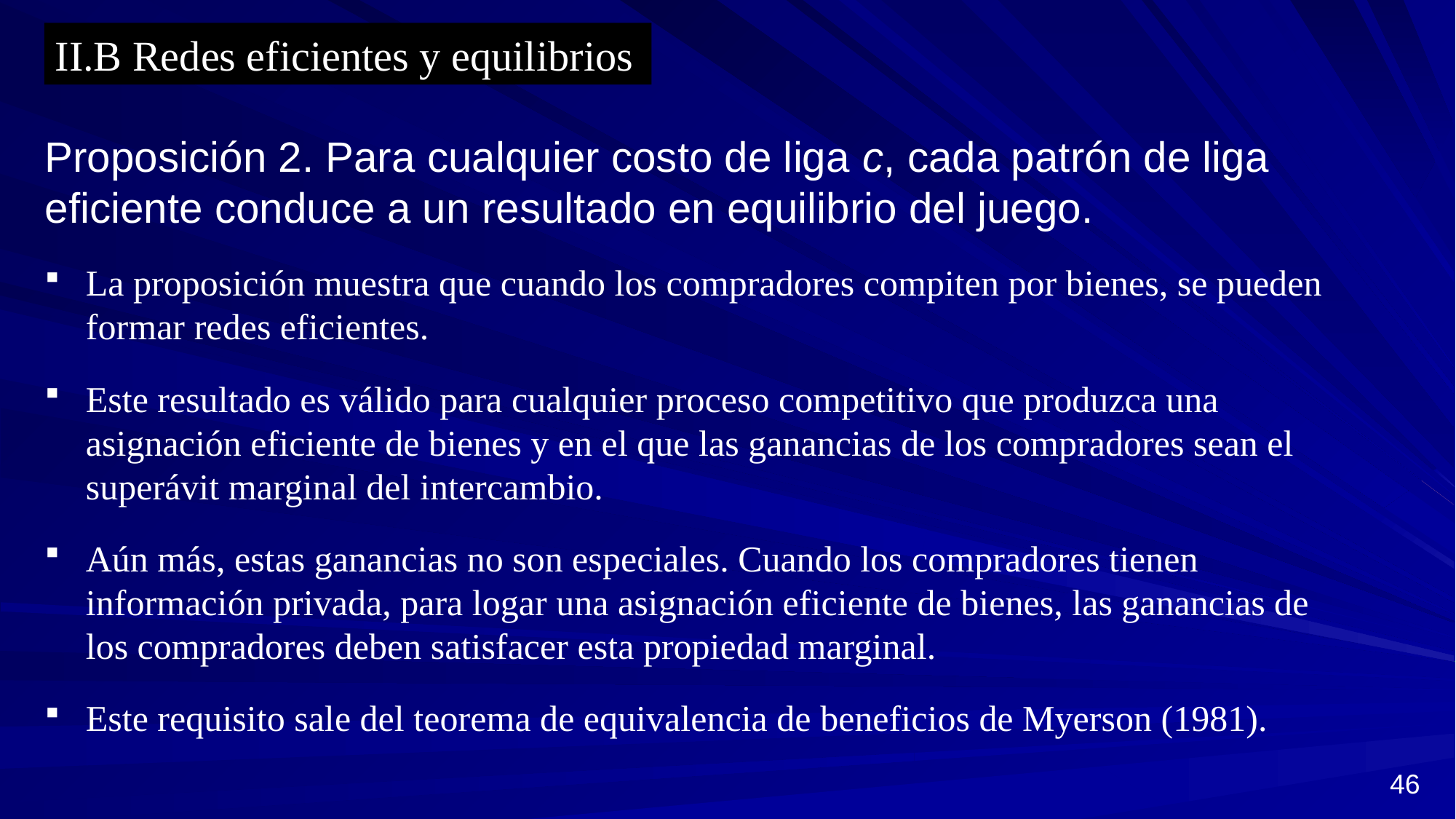

II.B Redes eficientes y equilibrios
Proposición 2. Para cualquier costo de liga c, cada patrón de liga eficiente conduce a un resultado en equilibrio del juego.

La proposición muestra que cuando los compradores compiten por bienes, se pueden formar redes eficientes.

Este resultado es válido para cualquier proceso competitivo que produzca una asignación eficiente de bienes y en el que las ganancias de los compradores sean el superávit marginal del intercambio.

Aún más, estas ganancias no son especiales. Cuando los compradores tienen información privada, para logar una asignación eficiente de bienes, las ganancias de los compradores deben satisfacer esta propiedad marginal.

Este requisito sale del teorema de equivalencia de beneficios de Myerson (1981).
46